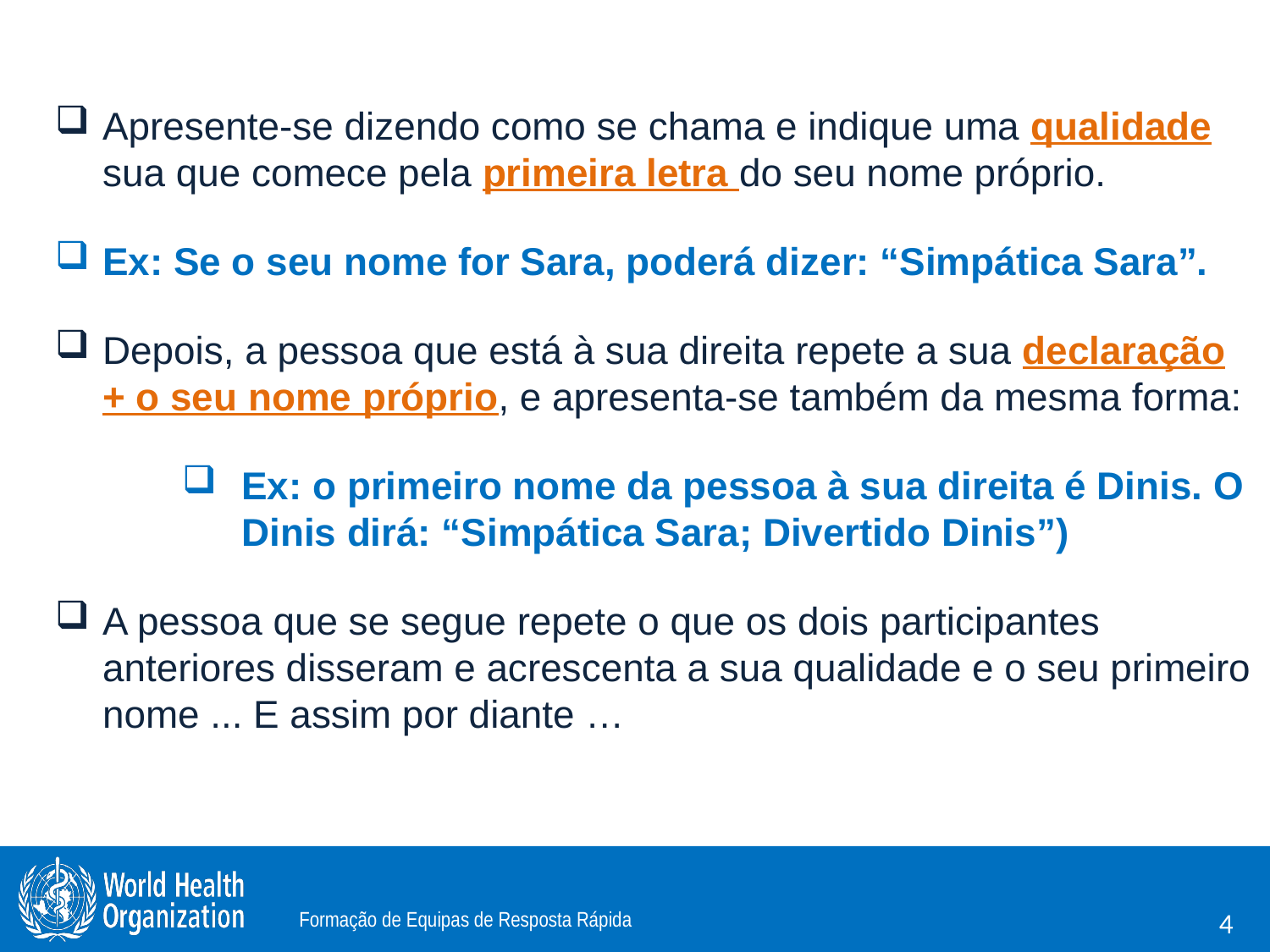

Apresente-se dizendo como se chama e indique uma qualidade sua que comece pela primeira letra do seu nome próprio.
Ex: Se o seu nome for Sara, poderá dizer: “Simpática Sara”.
Depois, a pessoa que está à sua direita repete a sua declaração + o seu nome próprio, e apresenta-se também da mesma forma:
Ex: o primeiro nome da pessoa à sua direita é Dinis. O Dinis dirá: “Simpática Sara; Divertido Dinis”)
A pessoa que se segue repete o que os dois participantes anteriores disseram e acrescenta a sua qualidade e o seu primeiro nome ... E assim por diante …